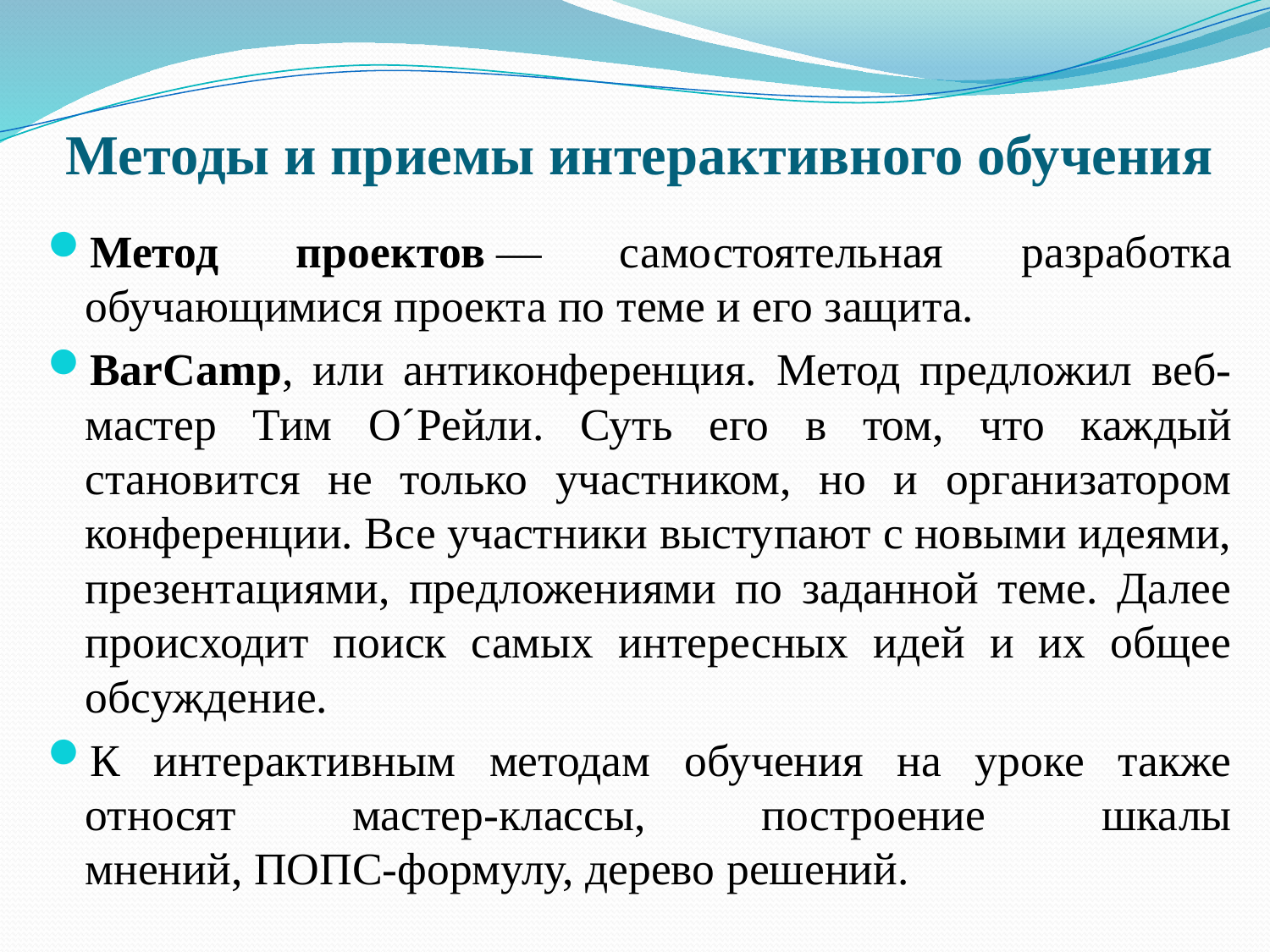

# Методы и приемы интерактивного обучения
Метод проектов — самостоятельная разработка обучающимися проекта по теме и его защита.
BarCamp, или антиконференция. Метод предложил веб-мастер Тим О´Рейли. Суть его в том, что каждый становится не только участником, но и организатором конференции. Все участники выступают с новыми идеями, презентациями, предложениями по заданной теме. Далее происходит поиск самых интересных идей и их общее обсуждение.
К интерактивным методам обучения на уроке также относят мастер-классы, построение шкалы мнений, ПОПС-формулу, дерево решений.